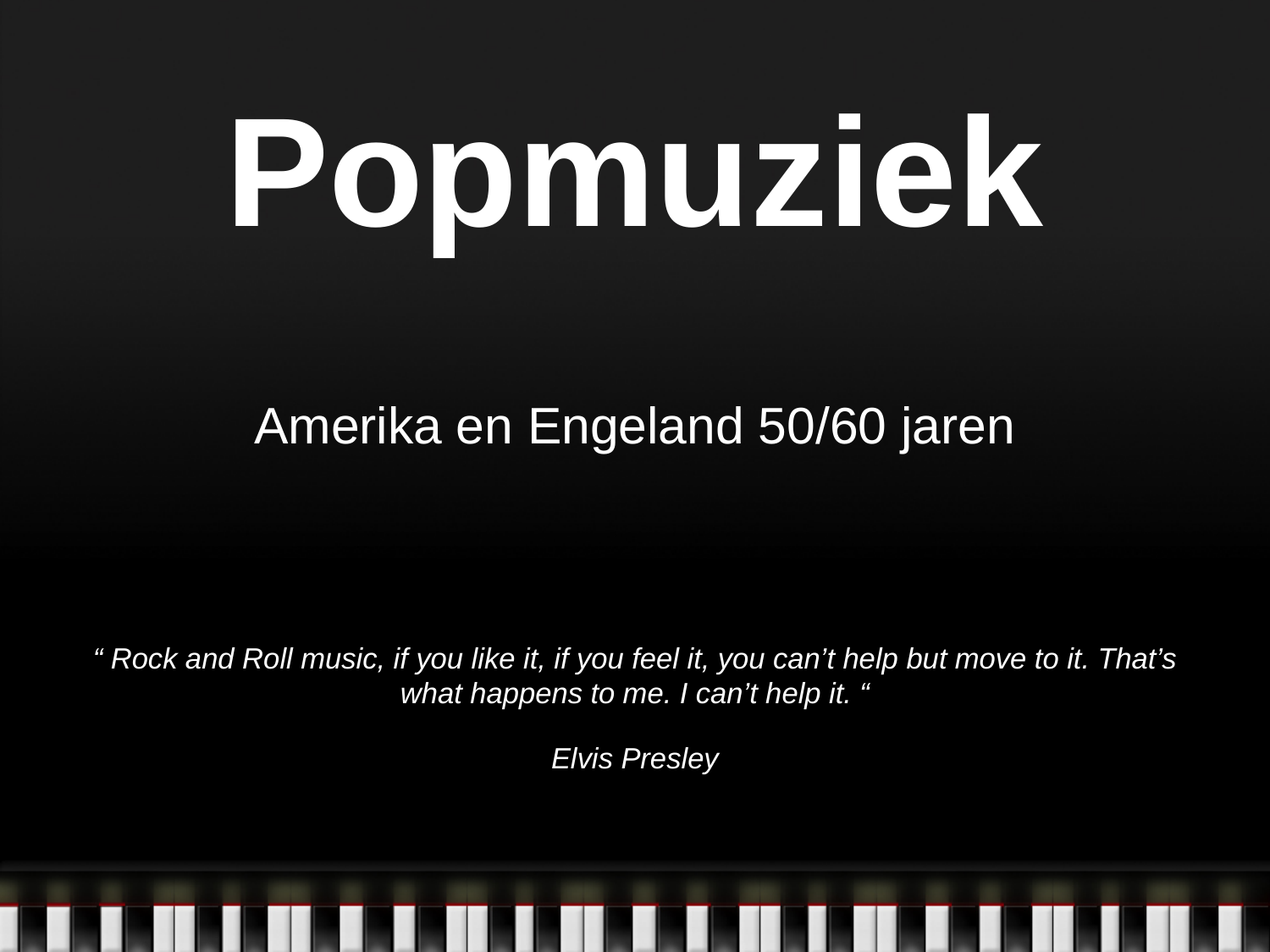

# Popmuziek
Amerika en Engeland 50/60 jaren

“ Rock and Roll music, if you like it, if you feel it, you can’t help but move to it. That’s what happens to me. I can’t help it. “
Elvis Presley